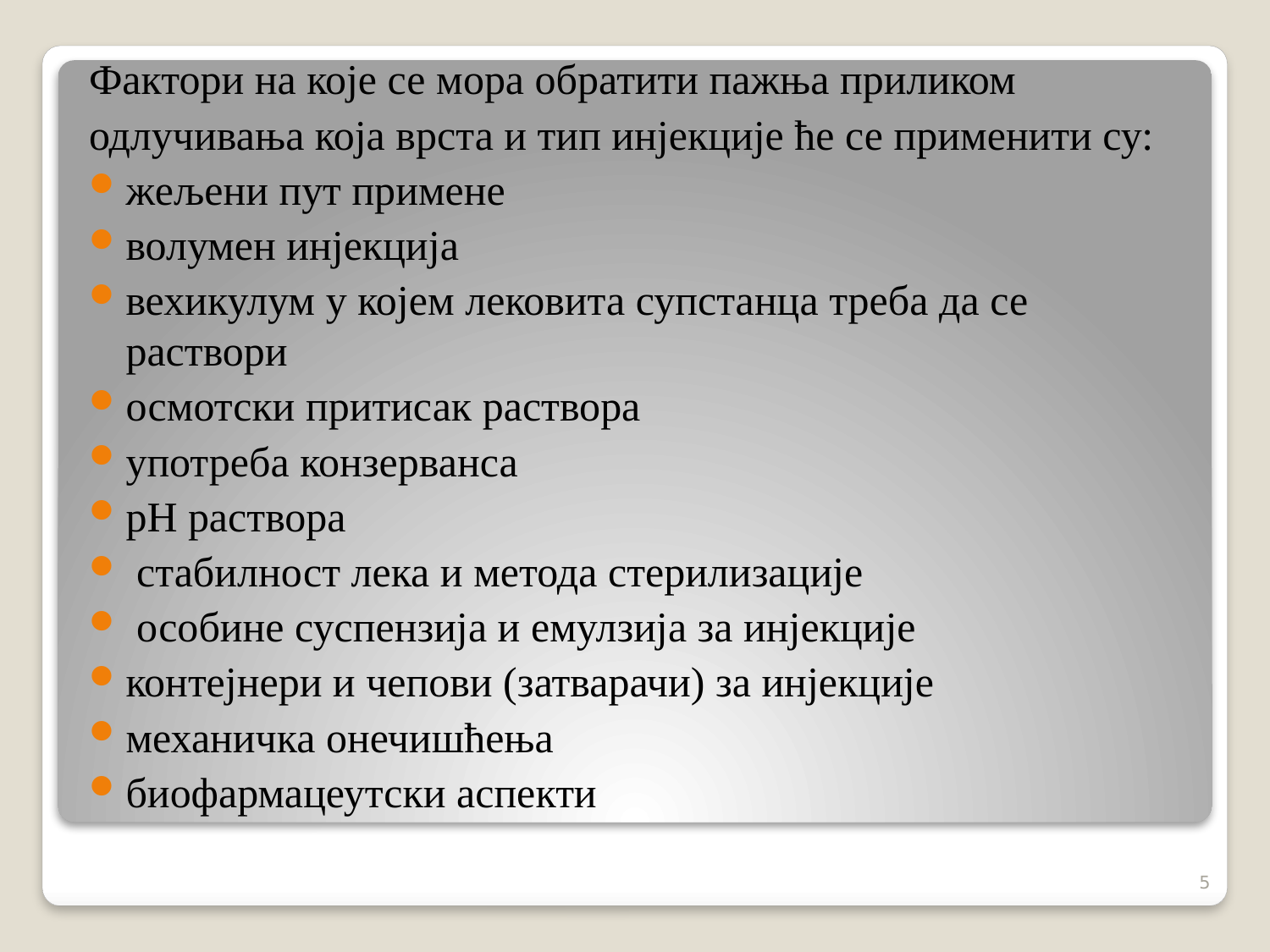

Фактори на које се мора обратити пажња приликом
одлучивања која врста и тип инјекције ће се применити су:
жељени пут примене
волумен инјекција
вехикулум у којем лековита супстанца треба да се раствори
осмотски притисак раствора
употреба конзерванса
pН раствора
 стабилност лека и метода стерилизације
 особине суспензија и емулзија за инјекције
контејнери и чепови (затварачи) за инјекције
механичка онечишћења
биофармацеутски аспекти
5